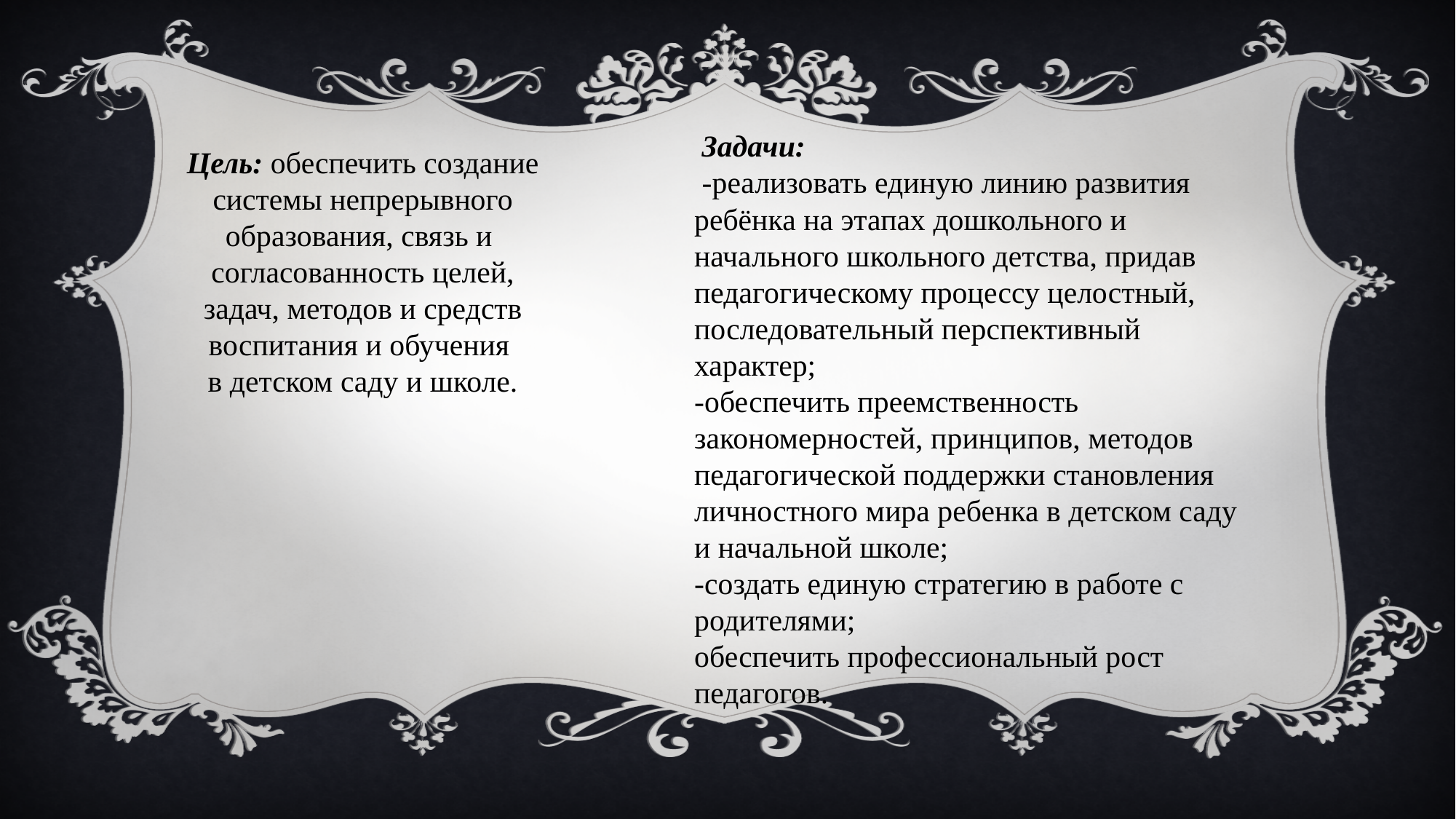

Задачи:
 -реализовать единую линию развития ребёнка на этапах дошкольного и начального школьного детства, придав педагогическому процессу целостный, последовательный перспективный характер;
-обеспечить преемственность закономерностей, принципов, методов педагогической поддержки становления личностного мира ребенка в детском саду и начальной школе;
-создать единую стратегию в работе с родителями;
обеспечить профессиональный рост педагогов.
Цель: обеспечить создание системы непрерывного образования, связь и
согласованность целей, задач, методов и средств воспитания и обучения
в детском саду и школе.